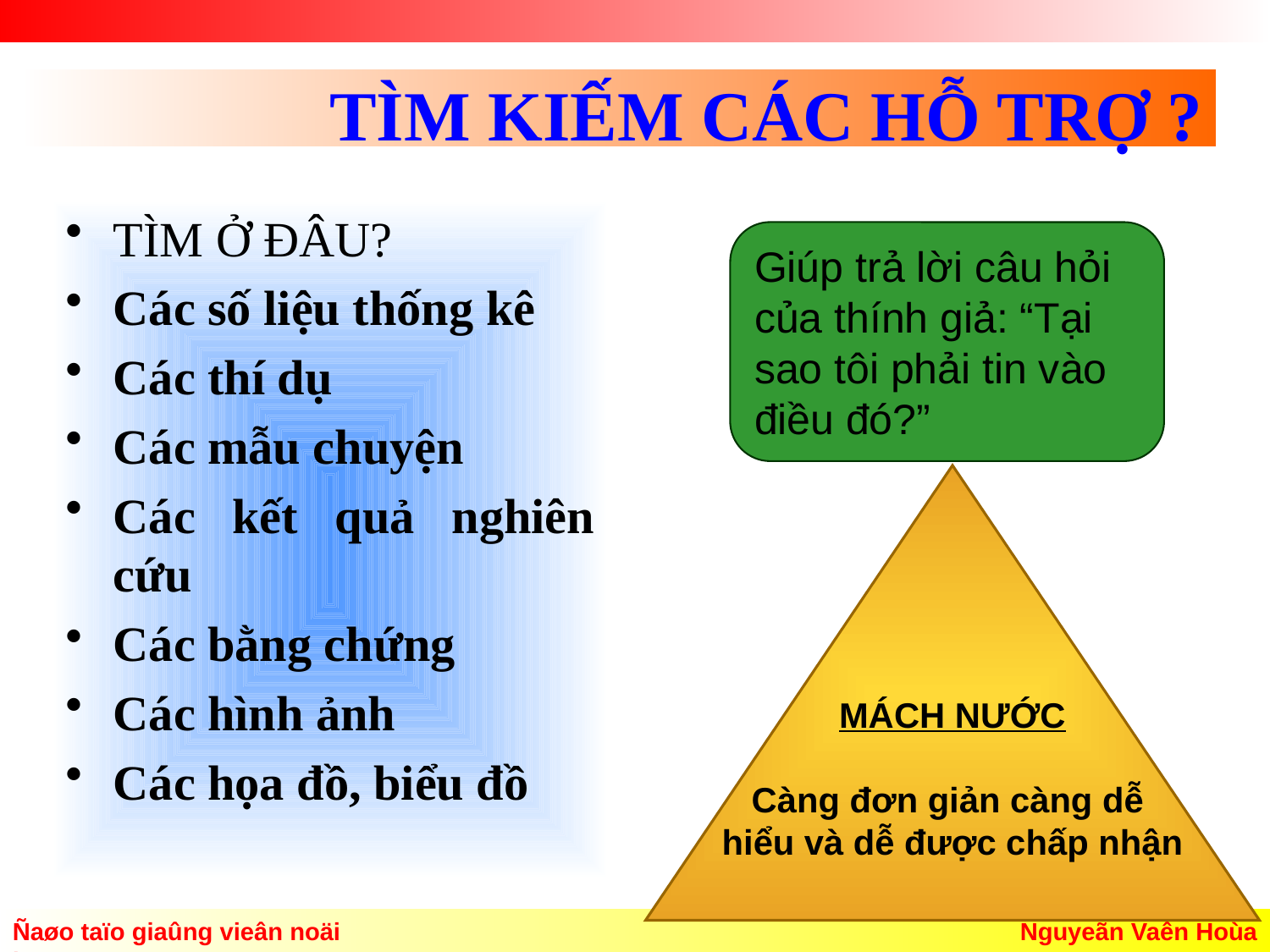

# TÌM KIẾM CÁC HỖ TRỢ ?
TÌM Ở ĐÂU?
Các số liệu thống kê
Các thí dụ
Các mẫu chuyện
Các kết quả nghiên cứu
Các bằng chứng
Các hình ảnh
Các họa đồ, biểu đồ
Giúp trả lời câu hỏi của thính giả: “Tại sao tôi phải tin vào điều đó?”
MÁCH NƯỚC
Càng đơn giản càng dễ
hiểu và dễ được chấp nhận